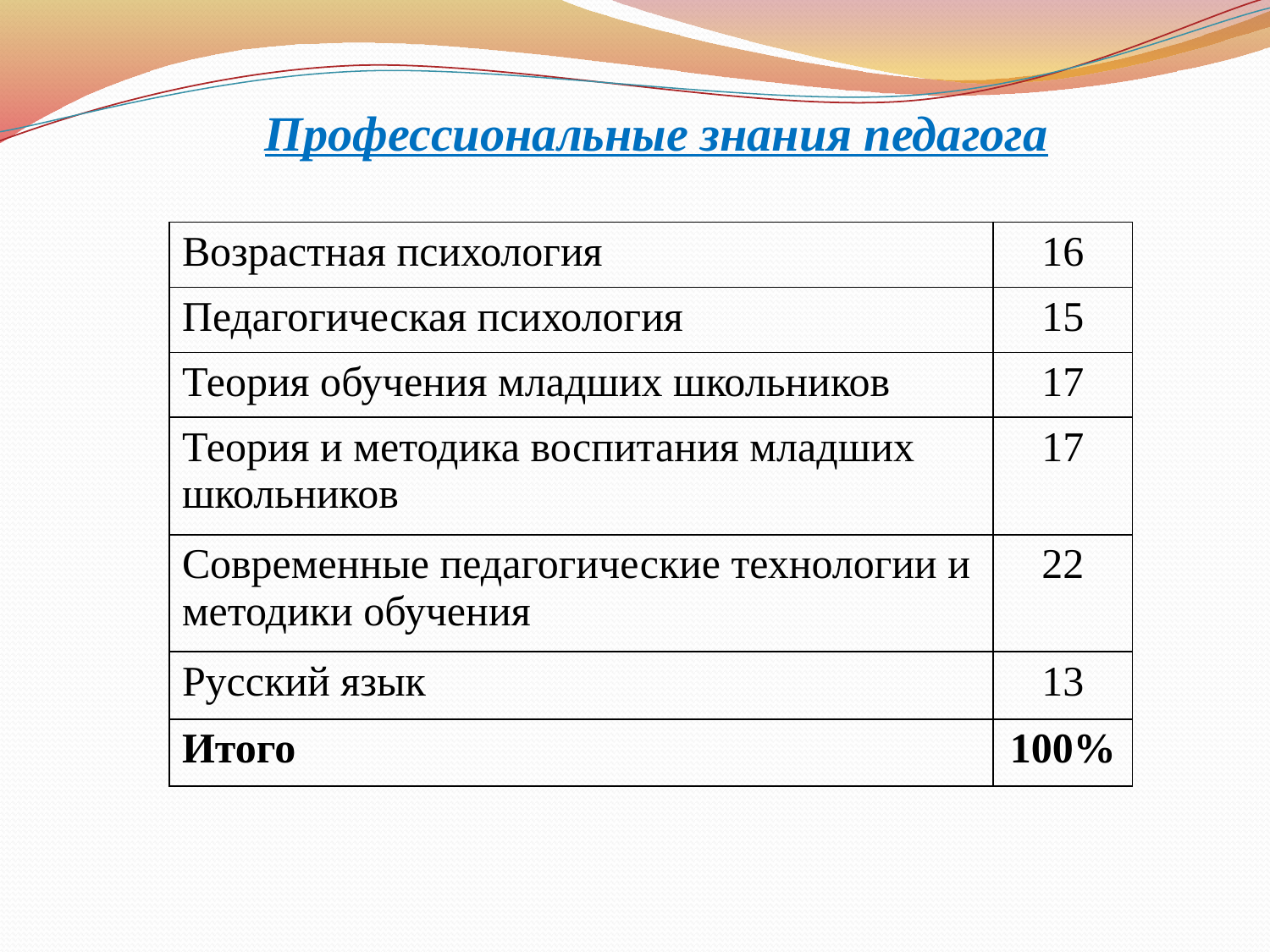

Профессиональные знания педагога
| Возрастная психология | 16 |
| --- | --- |
| Педагогическая психология | 15 |
| Теория обучения младших школьников | 17 |
| Теория и методика воспитания младших школьников | 17 |
| Современные педагогические технологии и методики обучения | 22 |
| Русский язык | 13 |
| Итого | 100% |